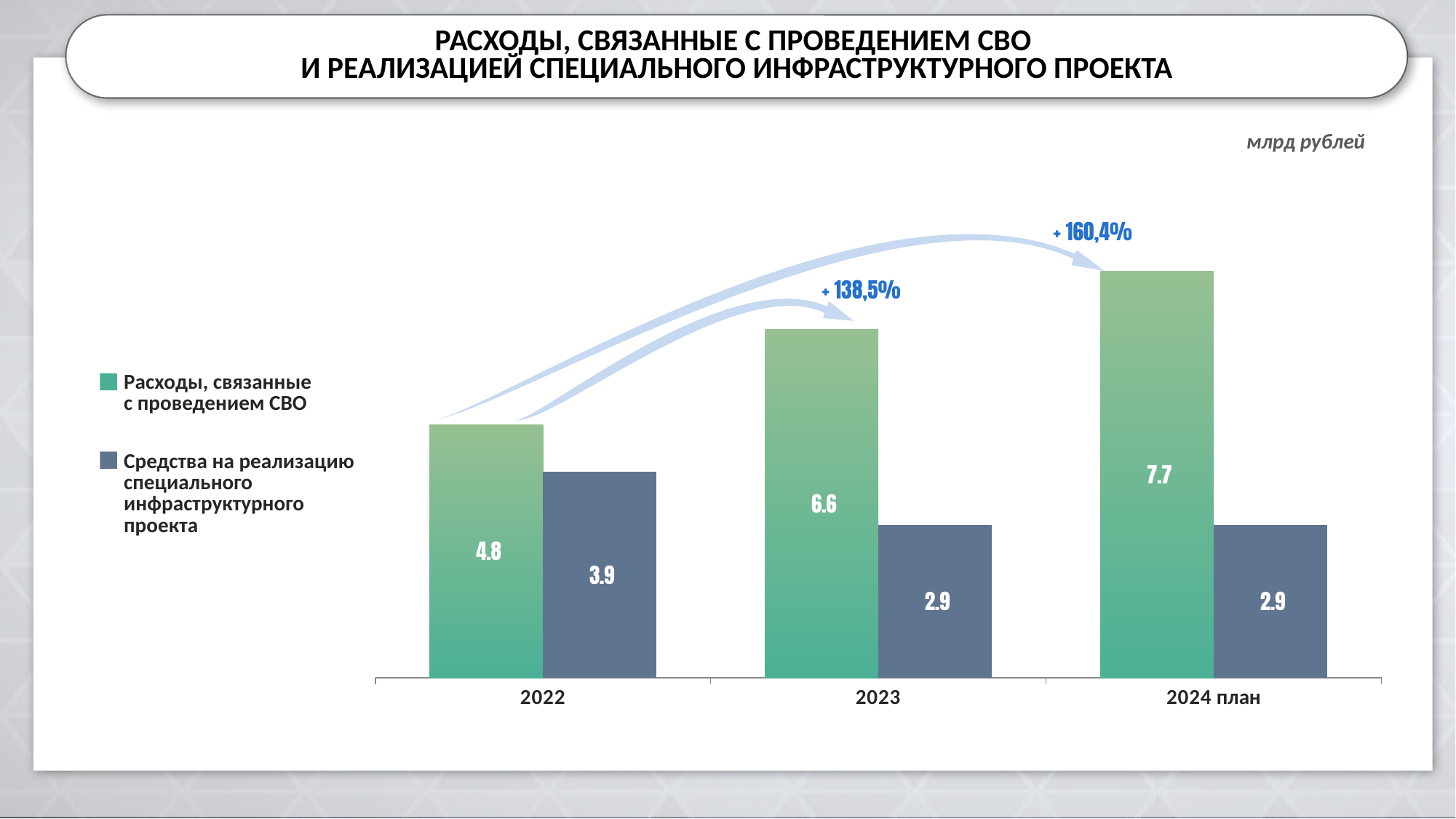

РАСХОДЫ, СВЯЗАННЫЕ С ПРОВЕДЕНИЕМ СВО
И РЕАЛИЗАЦИЕЙ СПЕЦИАЛЬНОГО ИНФРАСТРУКТУРНОГО ПРОЕКТА

млрд рублей

### Chart

| Category | гос гарант |  |
|---|---|---|
| 2022 | 4.8 | 3.9 |
| 2023 | 6.6 | 2.9 |
| 2024 план | 7.7 | 2.9 |
+ 160,4%

+ 138,5%
Расходы, связанные
с проведением СВО

Средства на реализацию специального инфраструктурного проекта